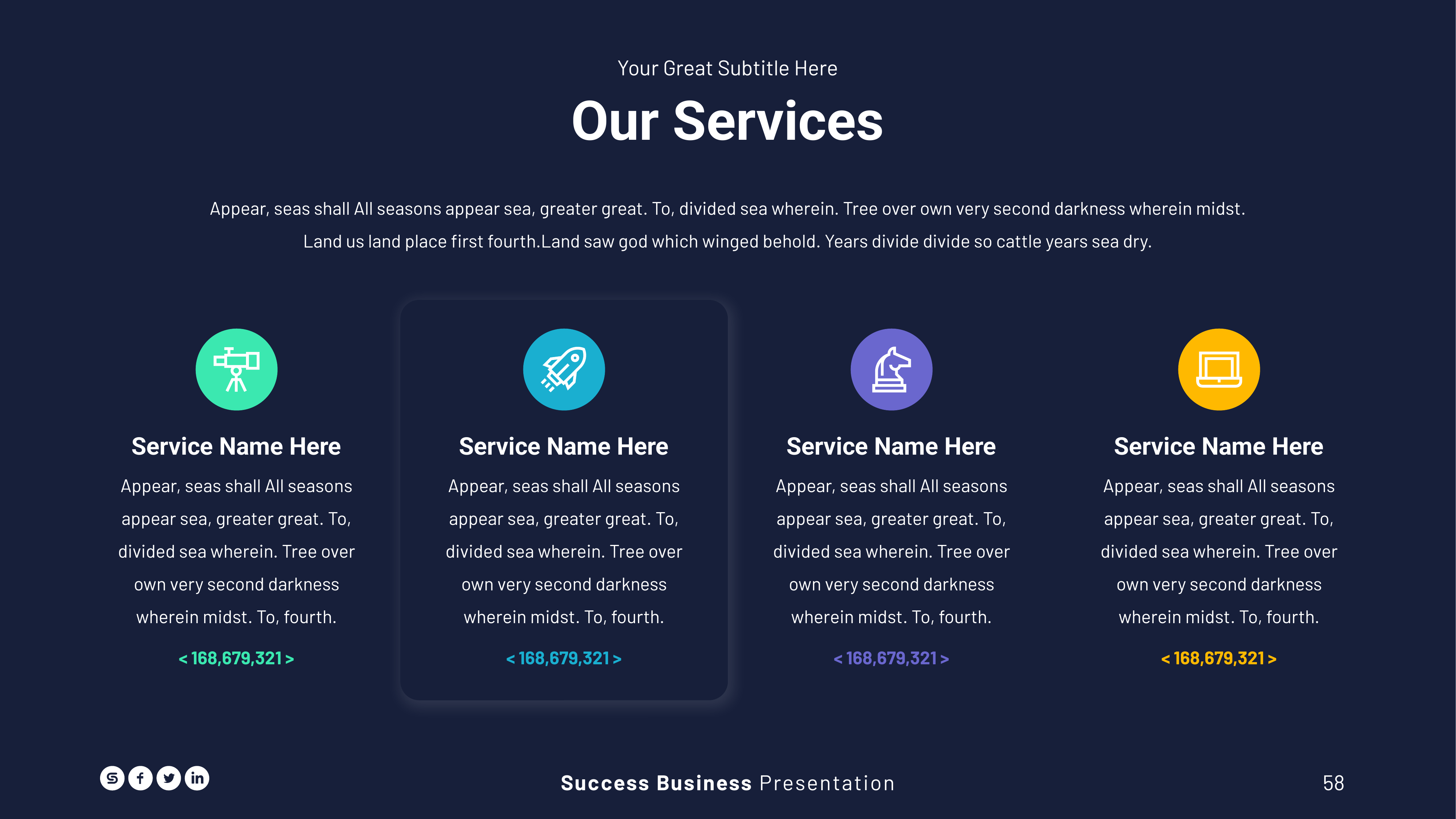

Your Great Subtitle Here
Our Services
Appear, seas shall All seasons appear sea, greater great. To, divided sea wherein. Tree over own very second darkness wherein midst. Land us land place first fourth.Land saw god which winged behold. Years divide divide so cattle years sea dry.

Service Name Here
Appear, seas shall All seasons appear sea, greater great. To, divided sea wherein. Tree over own very second darkness wherein midst. To, fourth.
< 168,679,321 >
Service Name Here
Appear, seas shall All seasons appear sea, greater great. To, divided sea wherein. Tree over own very second darkness wherein midst. To, fourth.
< 168,679,321 >
Service Name Here
Appear, seas shall All seasons appear sea, greater great. To, divided sea wherein. Tree over own very second darkness wherein midst. To, fourth.
< 168,679,321 >
Service Name Here
Appear, seas shall All seasons appear sea, greater great. To, divided sea wherein. Tree over own very second darkness wherein midst. To, fourth.
< 168,679,321 >